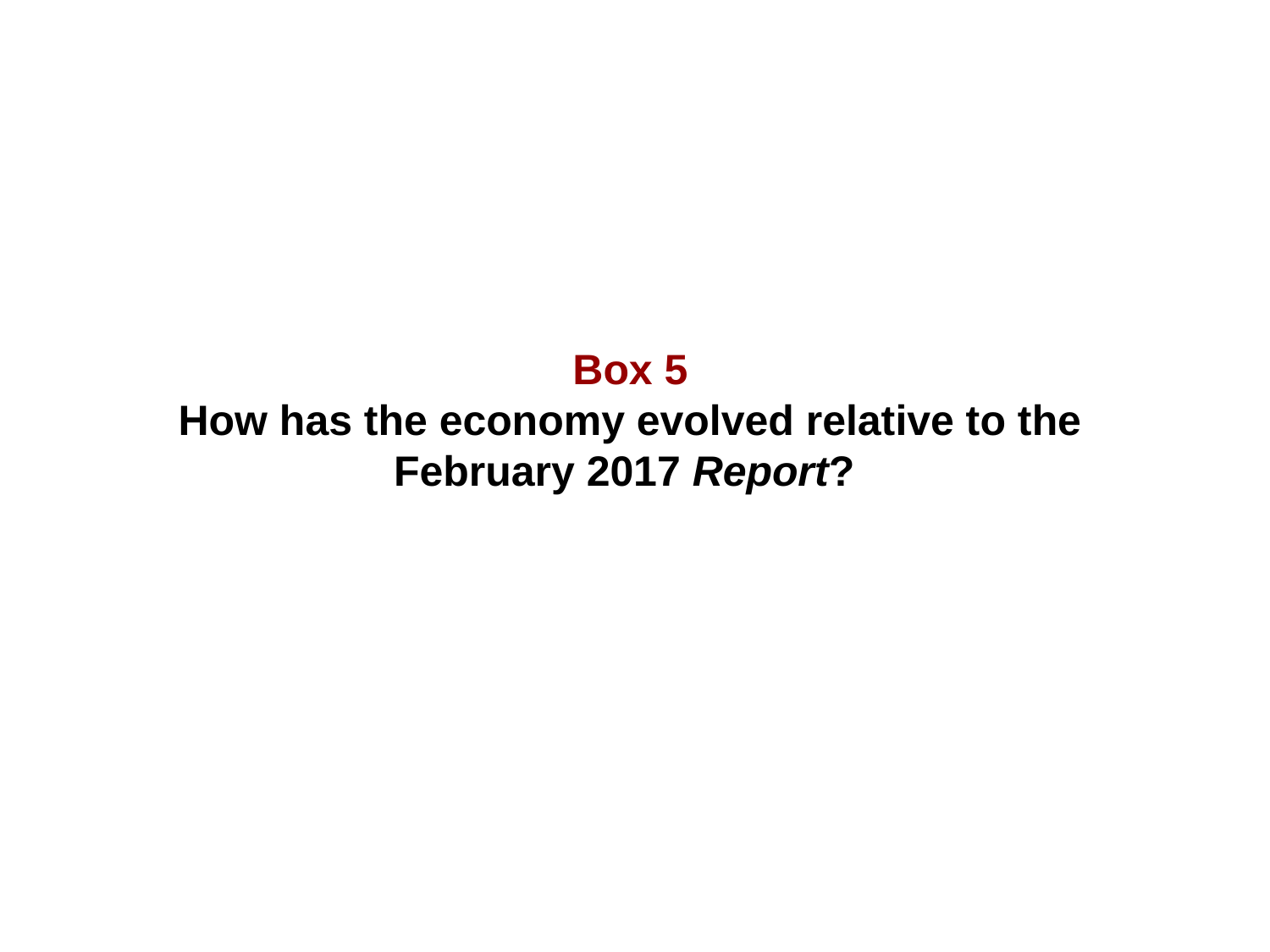

Box 5
How has the economy evolved relative to the
February 2017 Report?